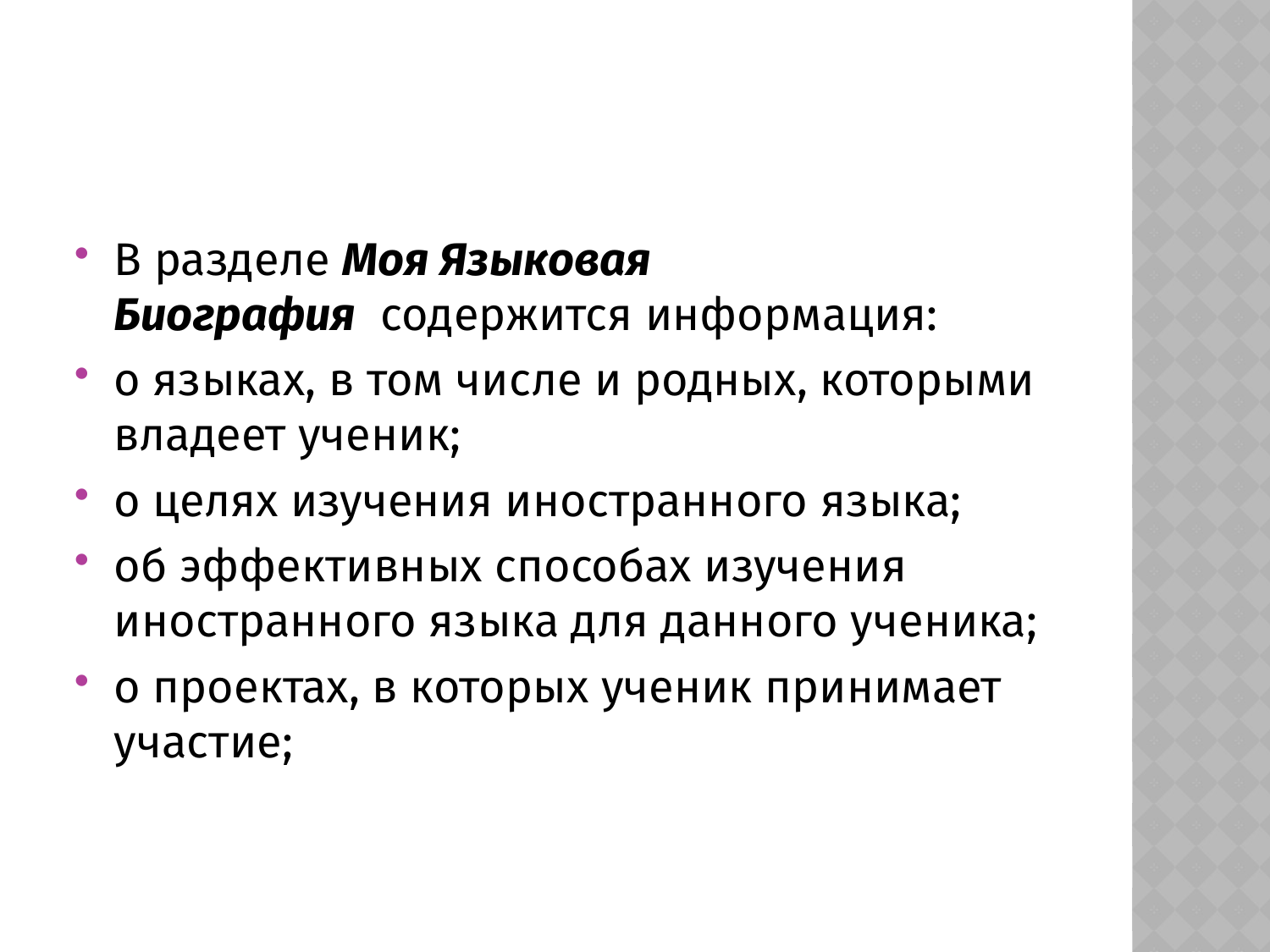

#
В разделе Моя Языковая Биография  содержится информация:
о языках, в том числе и родных, которыми владеет ученик;
о целях изучения иностранного языка;
об эффективных способах изучения иностранного языка для данного ученика;
о проектах, в которых ученик принимает участие;